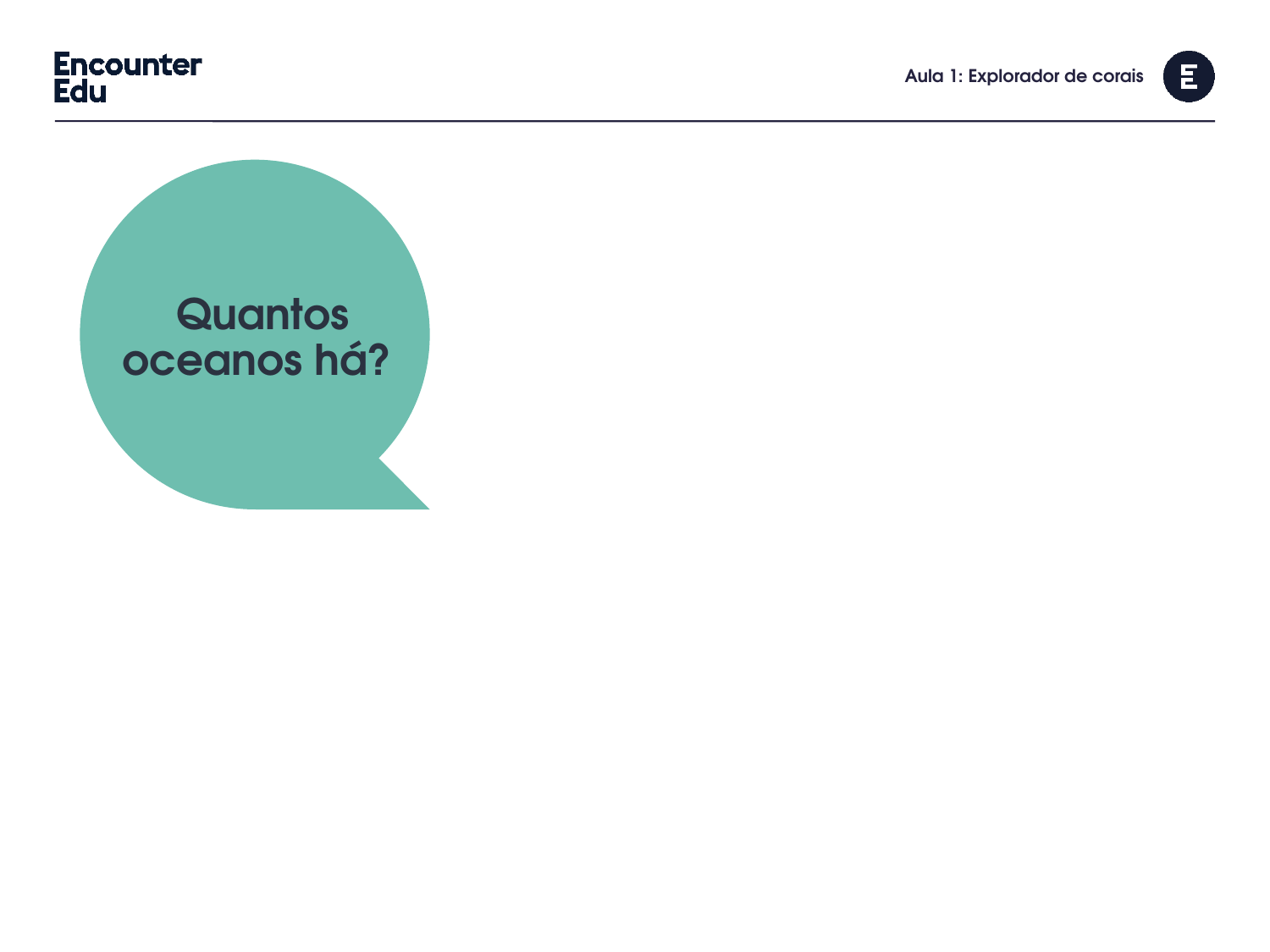

# Aula 1: Explorador de corais

Quantos oceanos há?